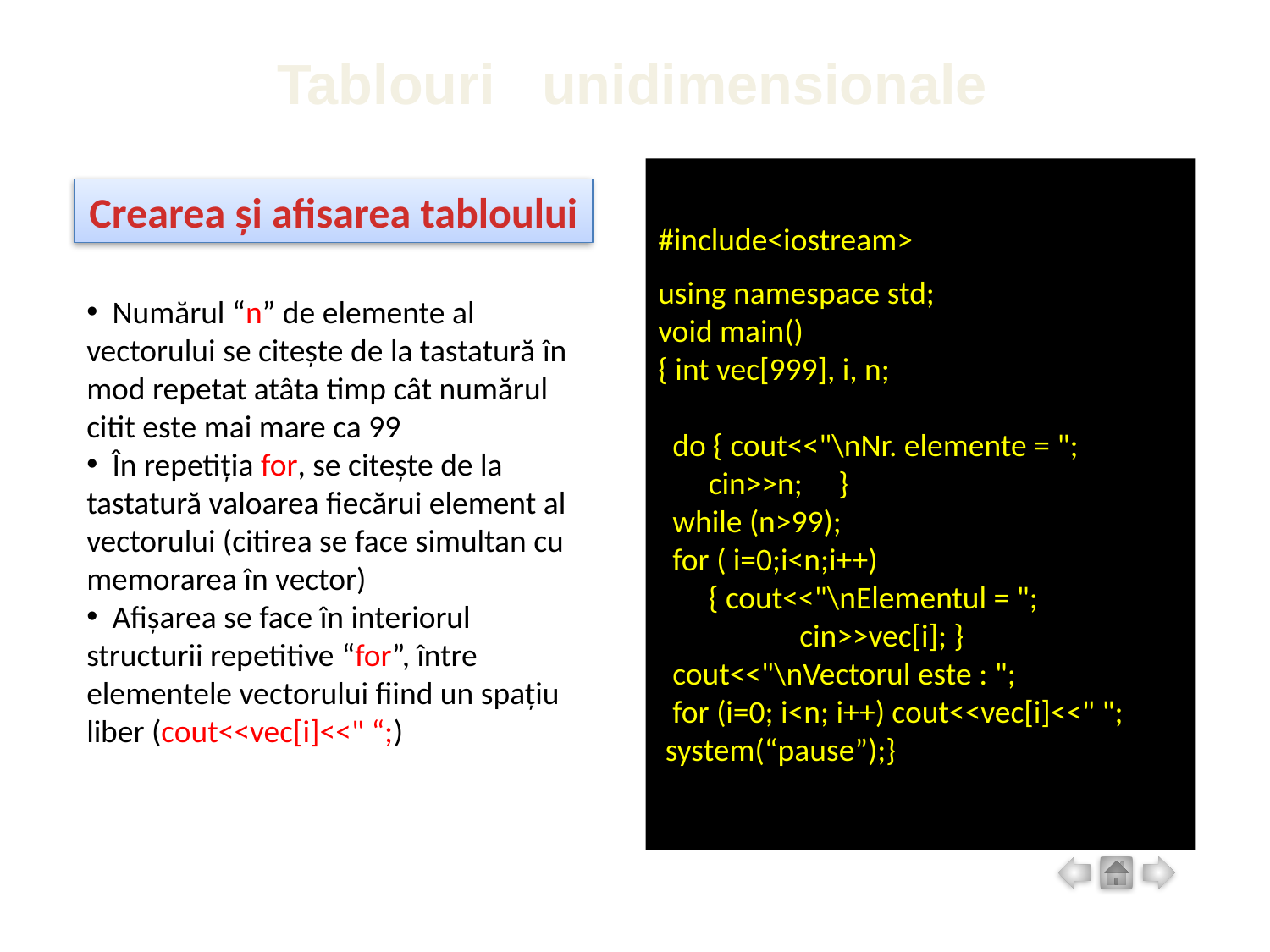

Tablouri   unidimensionale

#include<iostream>
using namespace std;
void main()
{ int vec[999], i, n;

  do { cout<<"\nNr. elemente = ";
       cin>>n;     }
  while (n>99);
  for ( i=0;i<n;i++)
       { cout<<"\nElementul = ";
	  cin>>vec[i]; }
  cout<<"\nVectorul este : ";
  for (i=0; i<n; i++) cout<<vec[i]<<" ";
 system(“pause”);}

Crearea și afisarea tabloului
  Numărul “n” de elemente al vectorului se citește de la tastatură în mod repetat atâta timp cât numărul citit este mai mare ca 99
  În repetiția for, se citește de la tastatură valoarea fiecărui element al vectorului (citirea se face simultan cu memorarea în vector)
  Afișarea se face în interiorul structurii repetitive “for”, între elementele vectorului fiind un spațiu liber (cout<<vec[i]<<" “;)